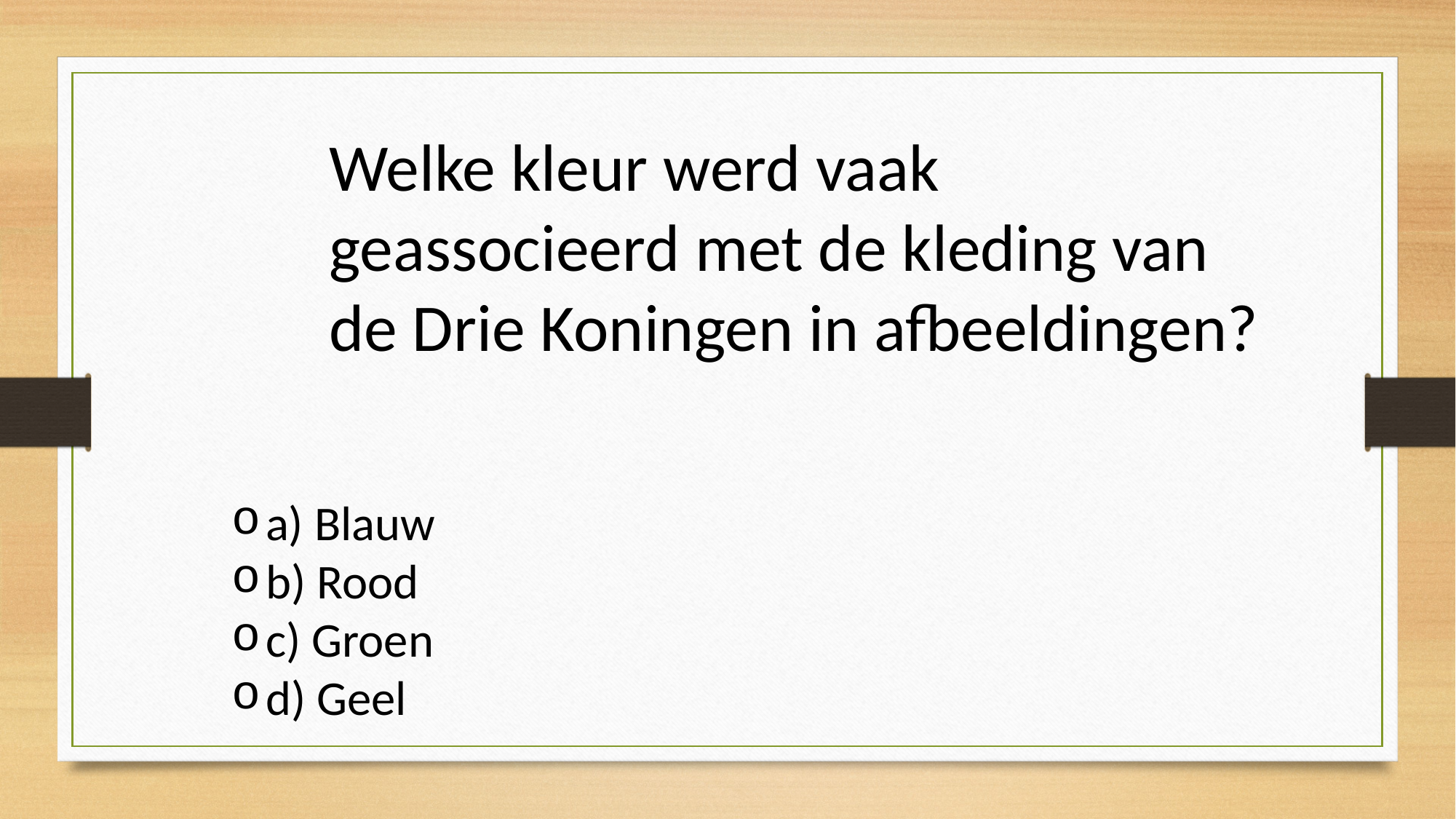

Welke kleur werd vaak geassocieerd met de kleding van de Drie Koningen in afbeeldingen?

a) Blauw
b) Rood
c) Groen
d) Geel